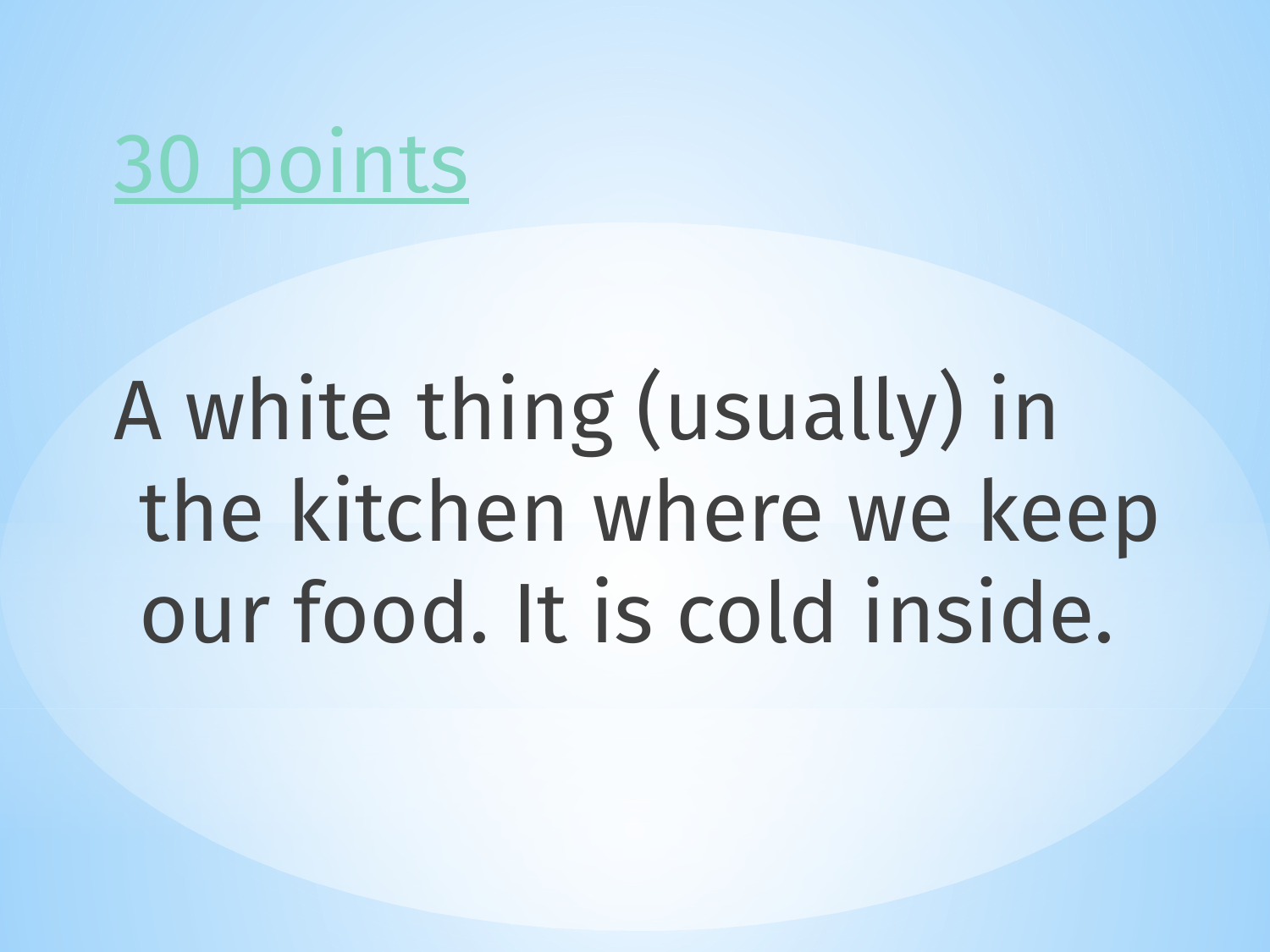

30 points

A white thing (usually) in the kitchen where we keep our food. It is cold inside.